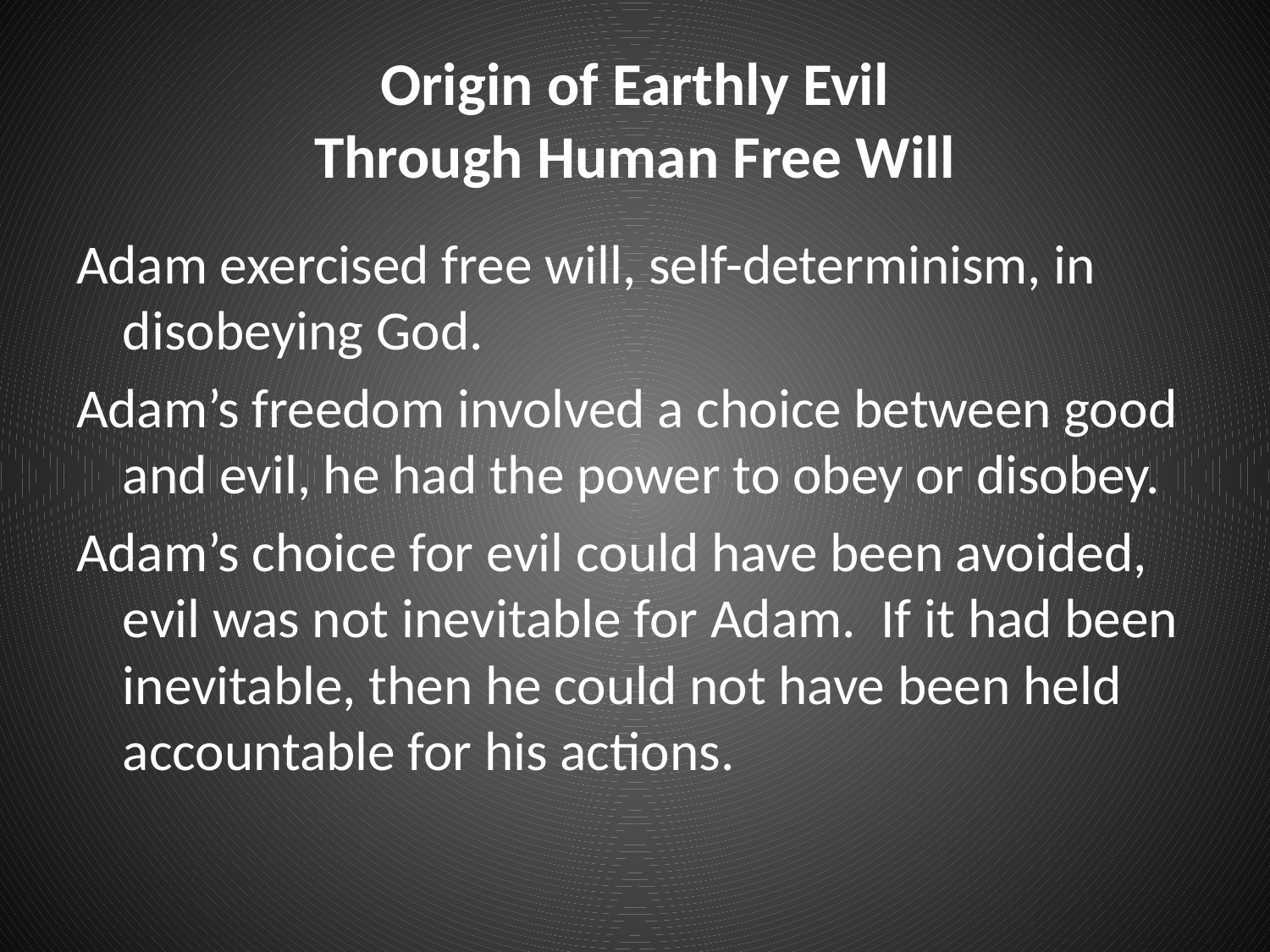

# Origin of Earthly Evil Through Human Free Will
Adam exercised free will, self-determinism, in disobeying God.
Adam’s freedom involved a choice between good and evil, he had the power to obey or disobey.
Adam’s choice for evil could have been avoided, evil was not inevitable for Adam.  If it had been inevitable, then he could not have been held accountable for his actions.